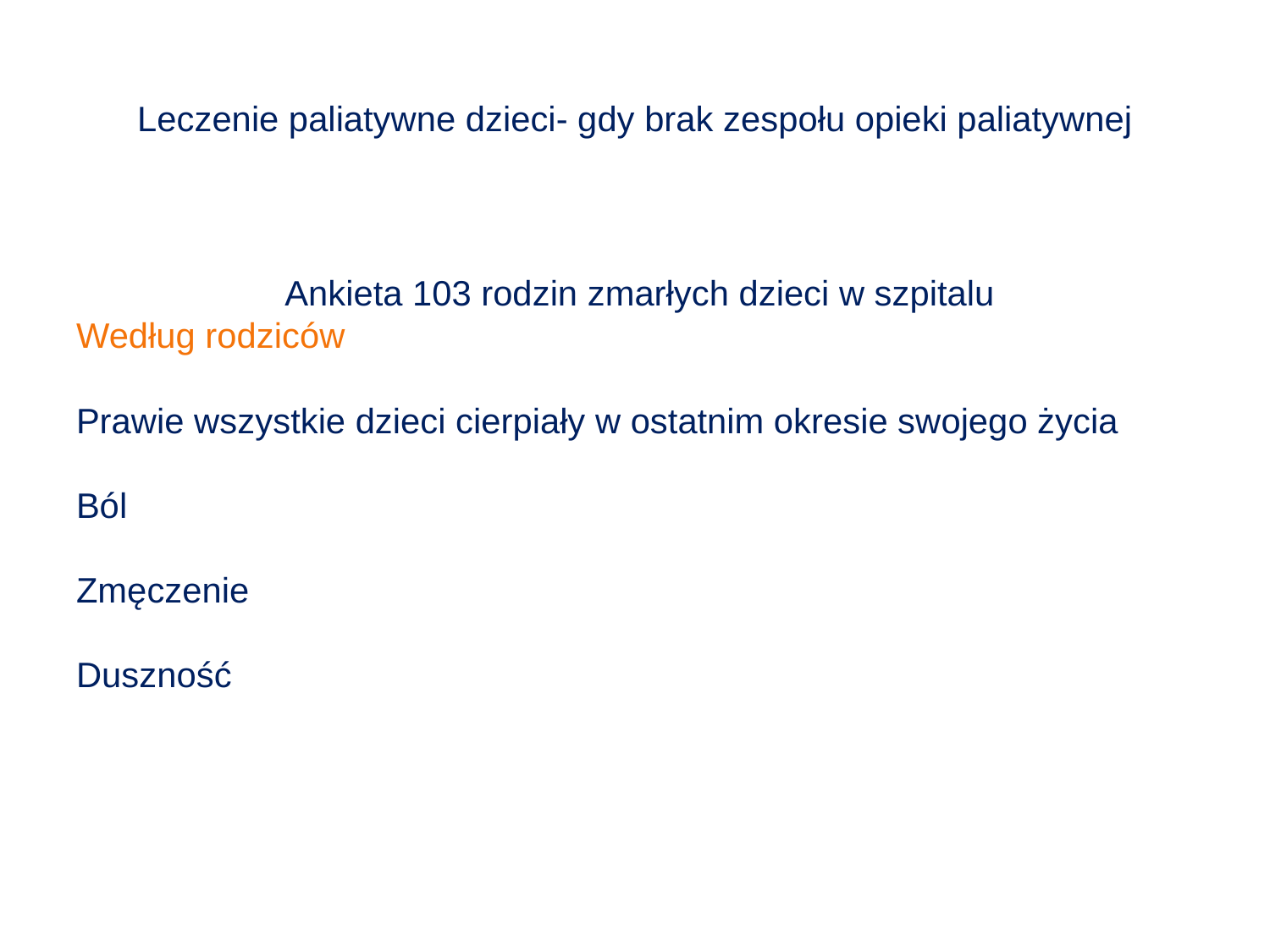

# Leczenie paliatywne dzieci- gdy brak zespołu opieki paliatywnej

 Ankieta 103 rodzin zmarłych dzieci w szpitalu
Według rodziców

Prawie wszystkie dzieci cierpiały w ostatnim okresie swojego życia

Ból

Zmęczenie

Duszność